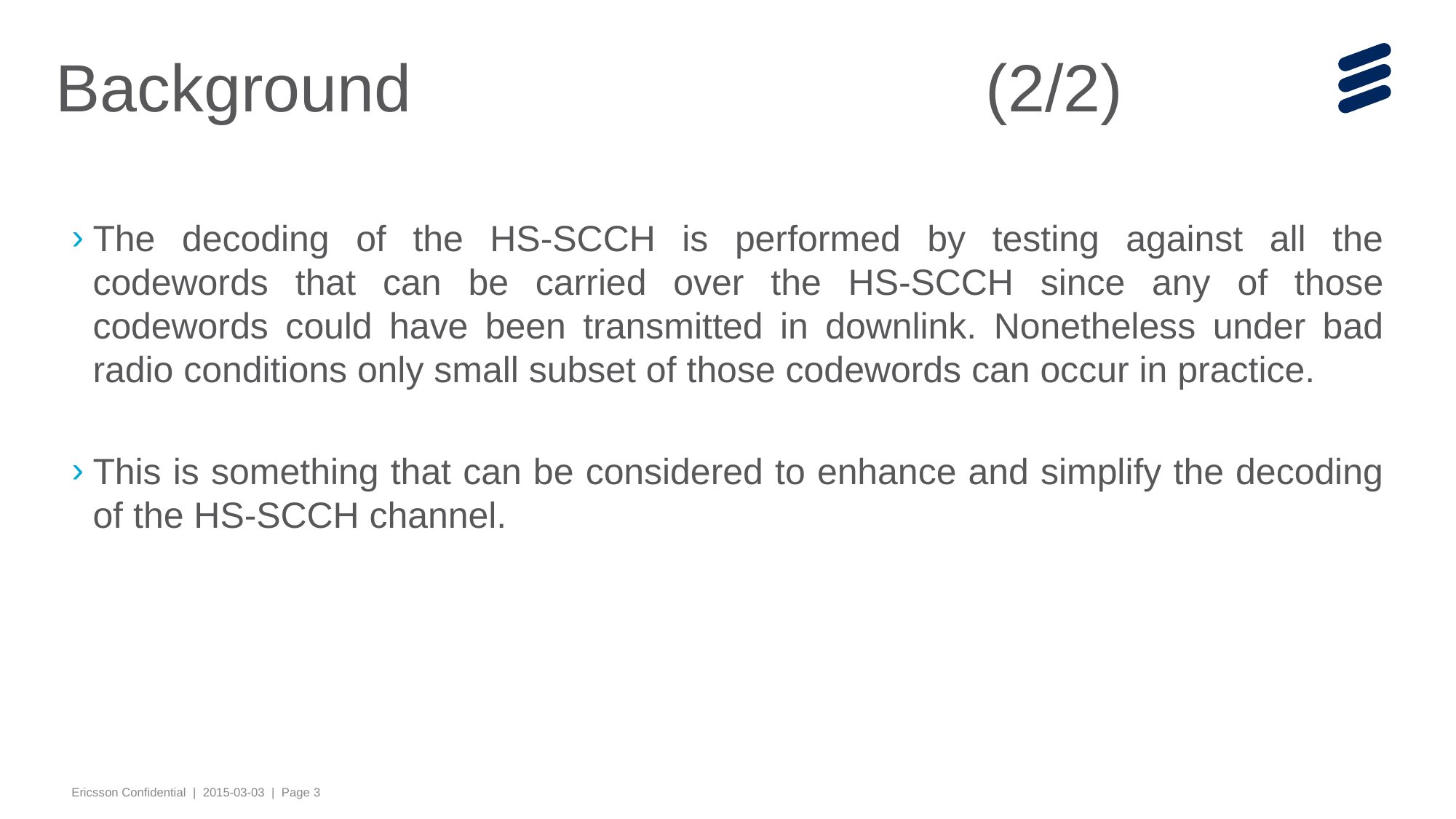

# Background                               (2/2)
The decoding of the HS-SCCH is performed by testing against all the codewords that can be carried over the HS-SCCH since any of those codewords could have been transmitted in downlink. Nonetheless under bad radio conditions only small subset of those codewords can occur in practice.

This is something that can be considered to enhance and simplify the decoding of the HS-SCCH channel.